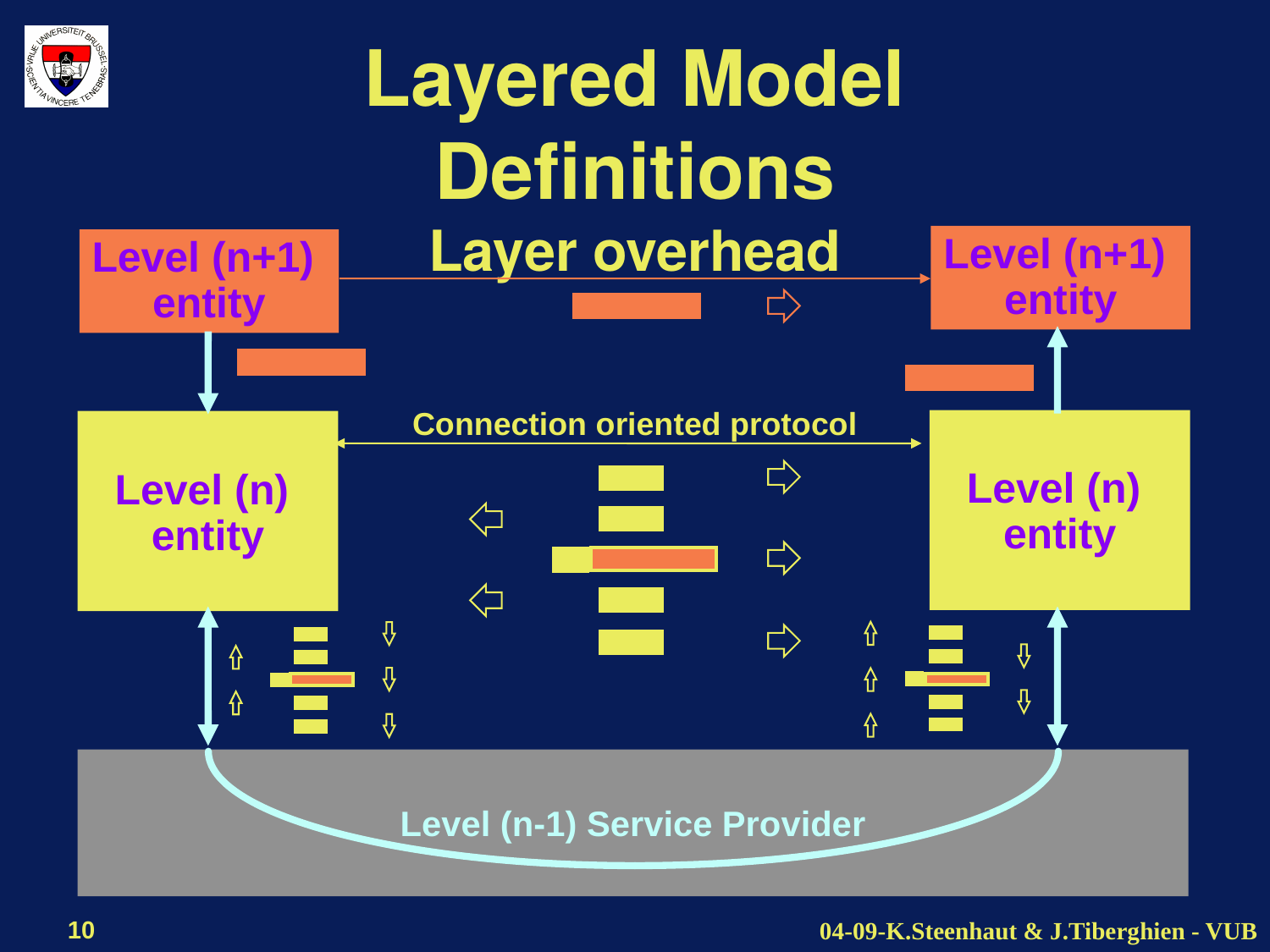

# Layered Model Definitions Layer overhead
Level (n+1)
entity
Level (n+1)
entity

Connection oriented protocol

Level (n)
entity

Level (n)
entity

Level (n-1) Service Provider

10